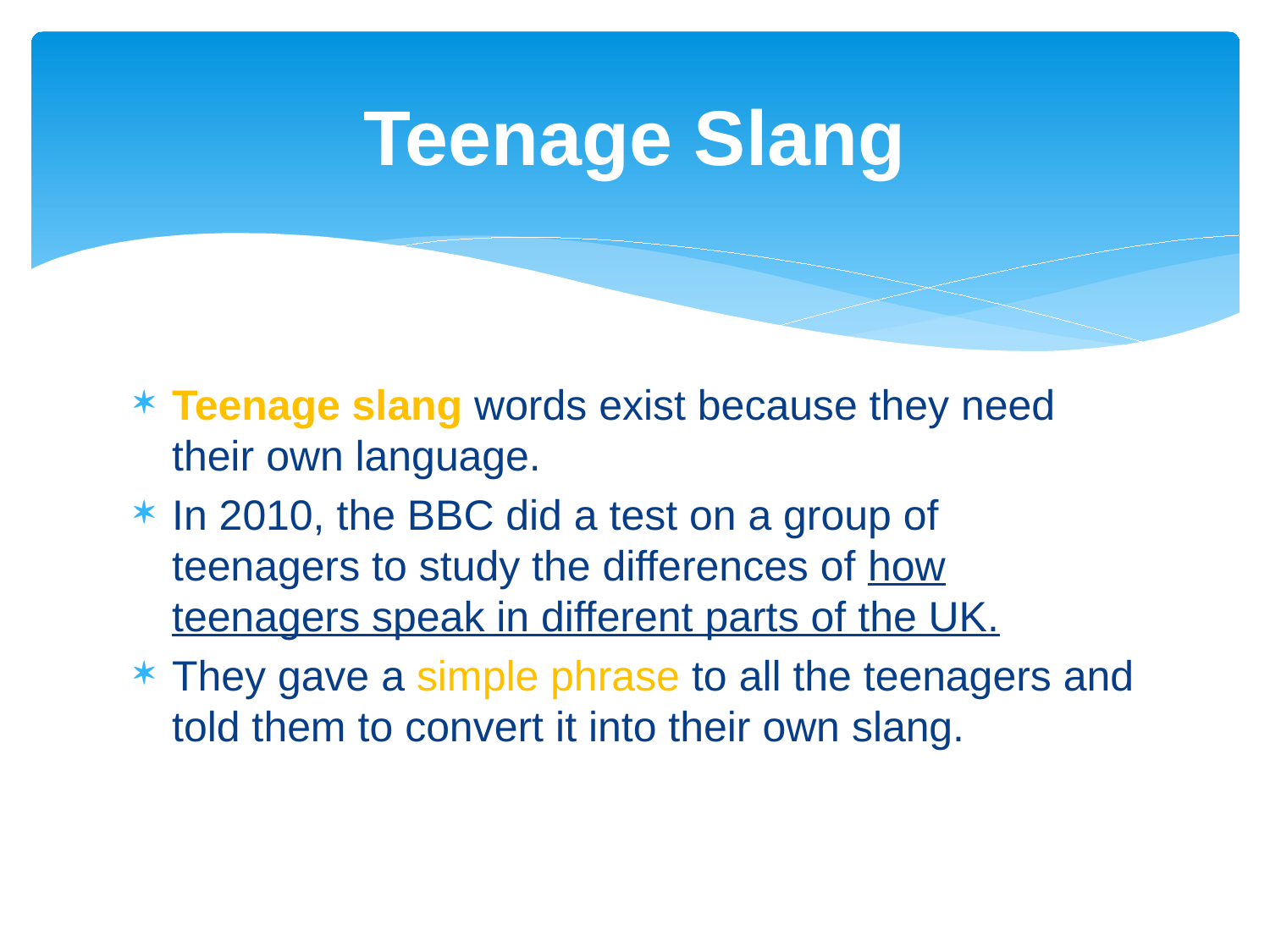

# Teenage Slang
Teenage slang words exist because they need their own language.
In 2010, the BBC did a test on a group of teenagers to study the differences of how teenagers speak in different parts of the UK.
They gave a simple phrase to all the teenagers and told them to convert it into their own slang.